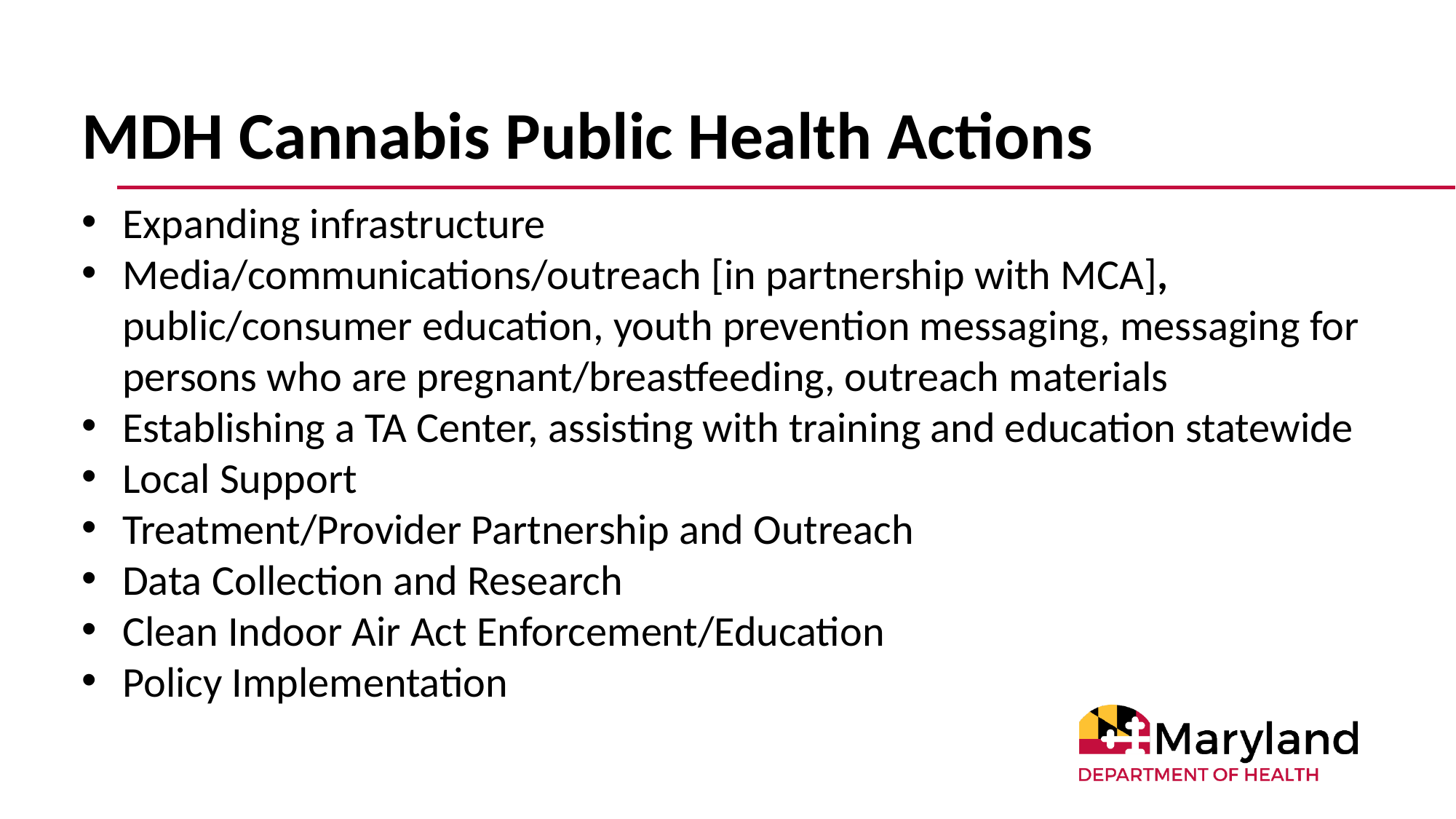

# MDH Cannabis Public Health Actions

Expanding infrastructure
Media/communications/outreach [in partnership with MCA], public/consumer education, youth prevention messaging, messaging for persons who are pregnant/breastfeeding, outreach materials
Establishing a TA Center, assisting with training and education statewide
Local Support
Treatment/Provider Partnership and Outreach
Data Collection and Research
Clean Indoor Air Act Enforcement/Education
Policy Implementation